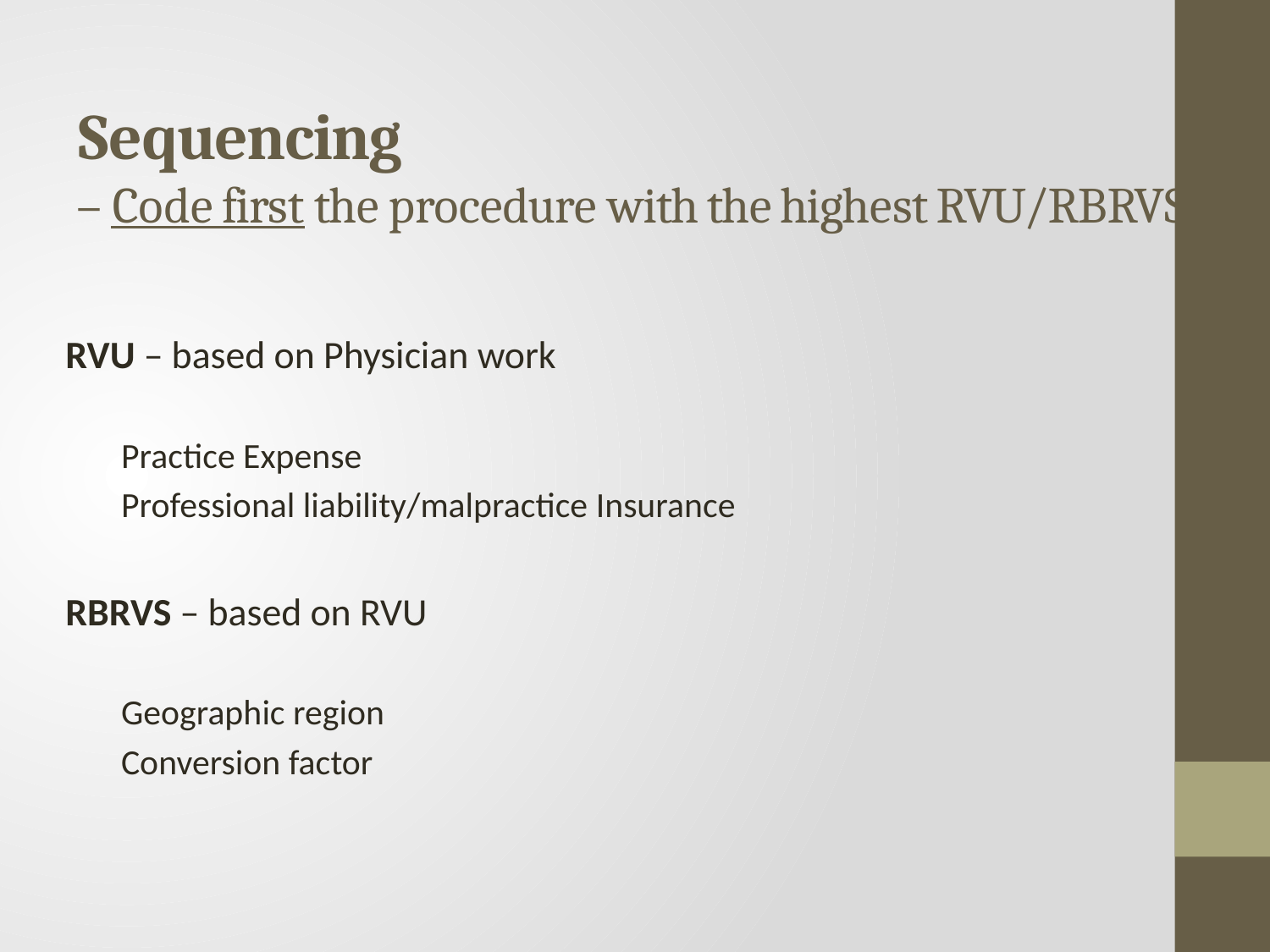

# Sequencing – Code first the procedure with the highest RVU/RBRVS
RVU – based on Physician work

Practice Expense
Professional liability/malpractice Insurance

RBRVS – based on RVU

Geographic region
Conversion factor